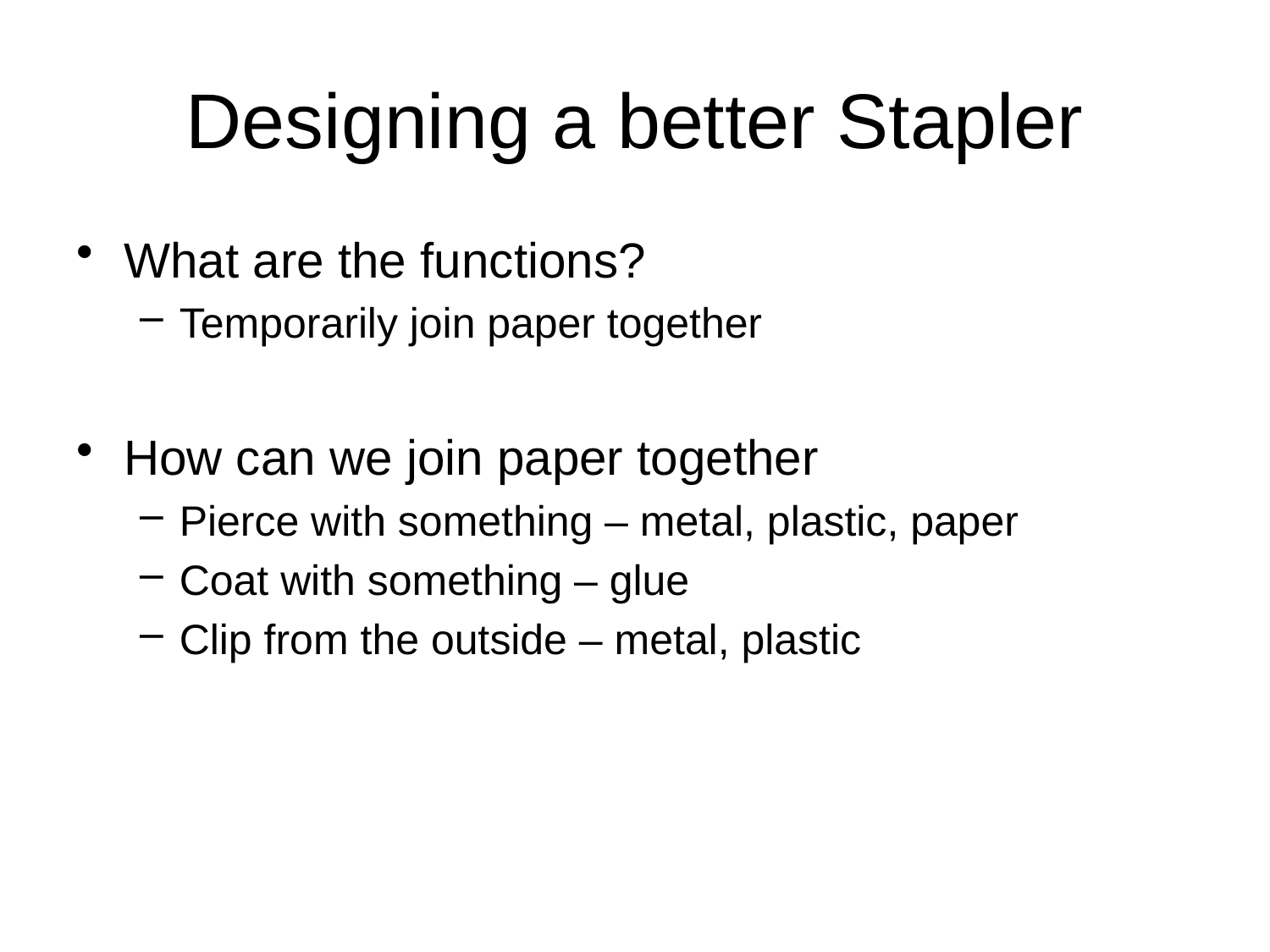

# Designing a better Stapler
What are the functions?
Temporarily join paper together

How can we join paper together
Pierce with something – metal, plastic, paper
Coat with something – glue
Clip from the outside – metal, plastic